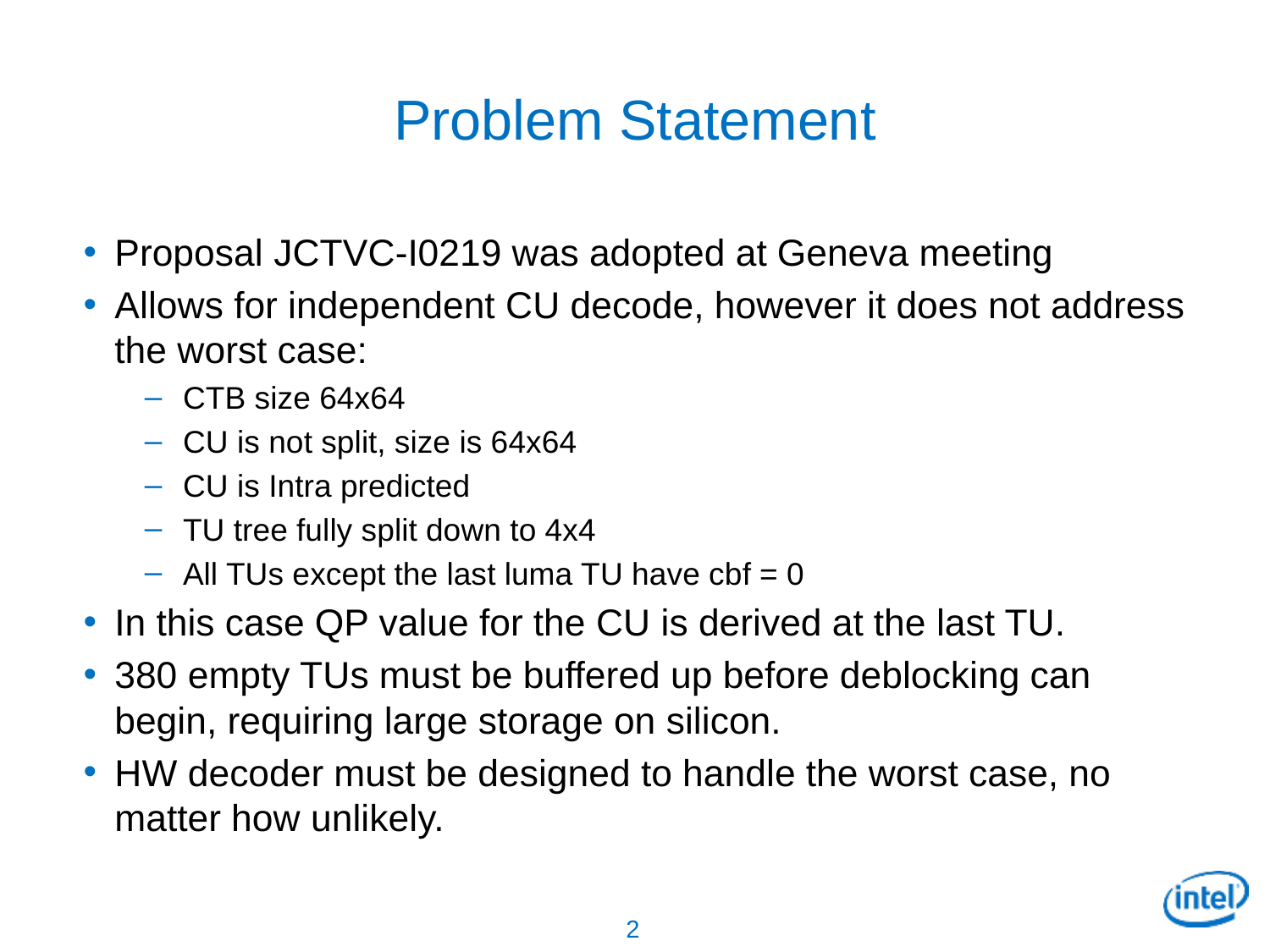

# Problem Statement
Proposal JCTVC-I0219 was adopted at Geneva meeting
Allows for independent CU decode, however it does not address the worst case:
CTB size 64x64
CU is not split, size is 64x64
CU is Intra predicted
TU tree fully split down to 4x4
All TUs except the last luma TU have cbf = 0
In this case QP value for the CU is derived at the last TU.
380 empty TUs must be buffered up before deblocking can begin, requiring large storage on silicon.
HW decoder must be designed to handle the worst case, no matter how unlikely.